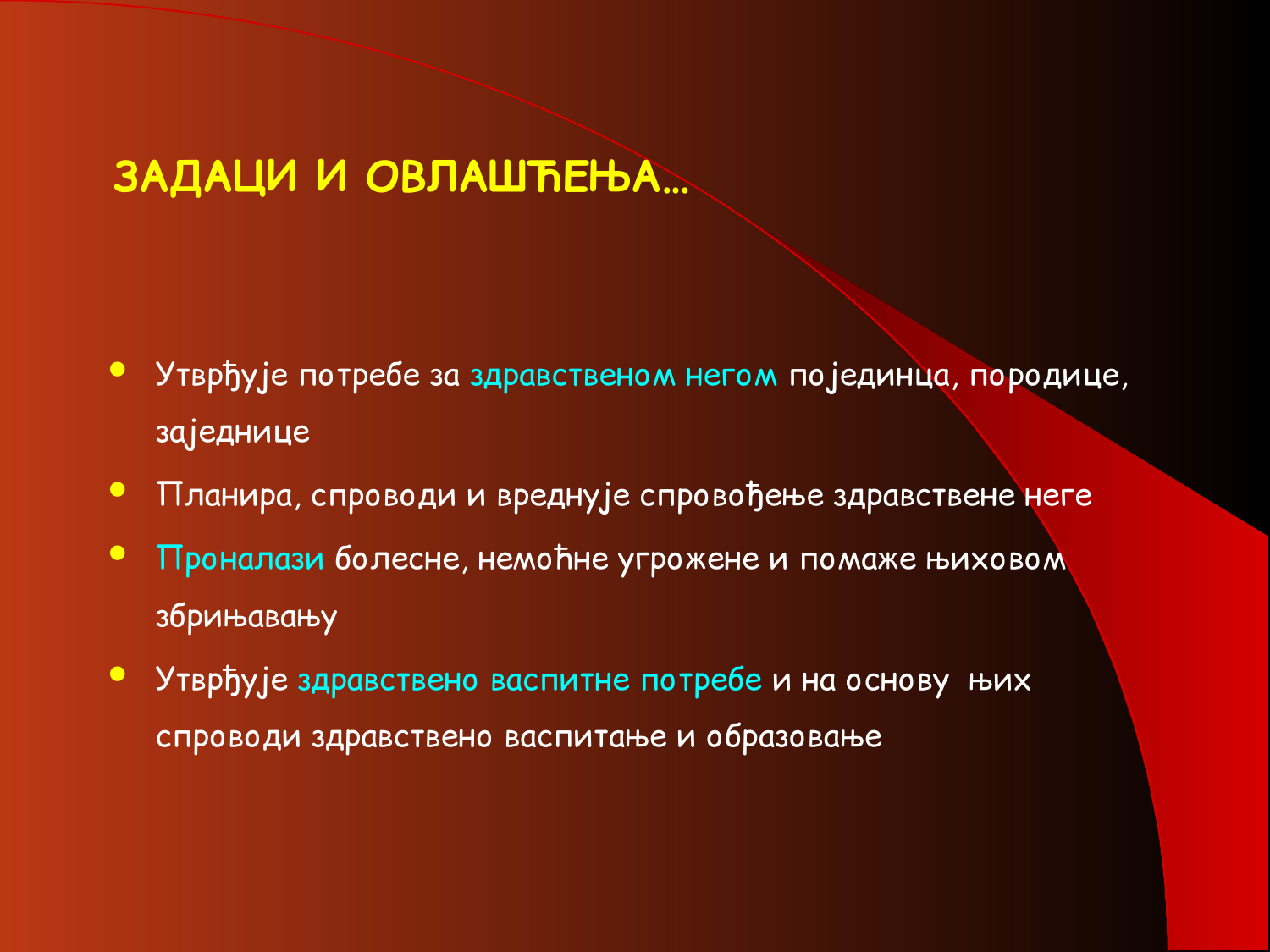

# ЗАДАЦИ И ОВЛАШЋЕЊА…
Утврђује потребе за здравственом негом појединца, породице, заједнице
Планира, спроводи и вреднује спровођење здравствене неге
Проналази болесне, немоћне угрожене и помаже њиховом збрињавању
Утврђује здравствено васпитне потребе и на основу  њих  спроводи здравствено васпитање и образовање